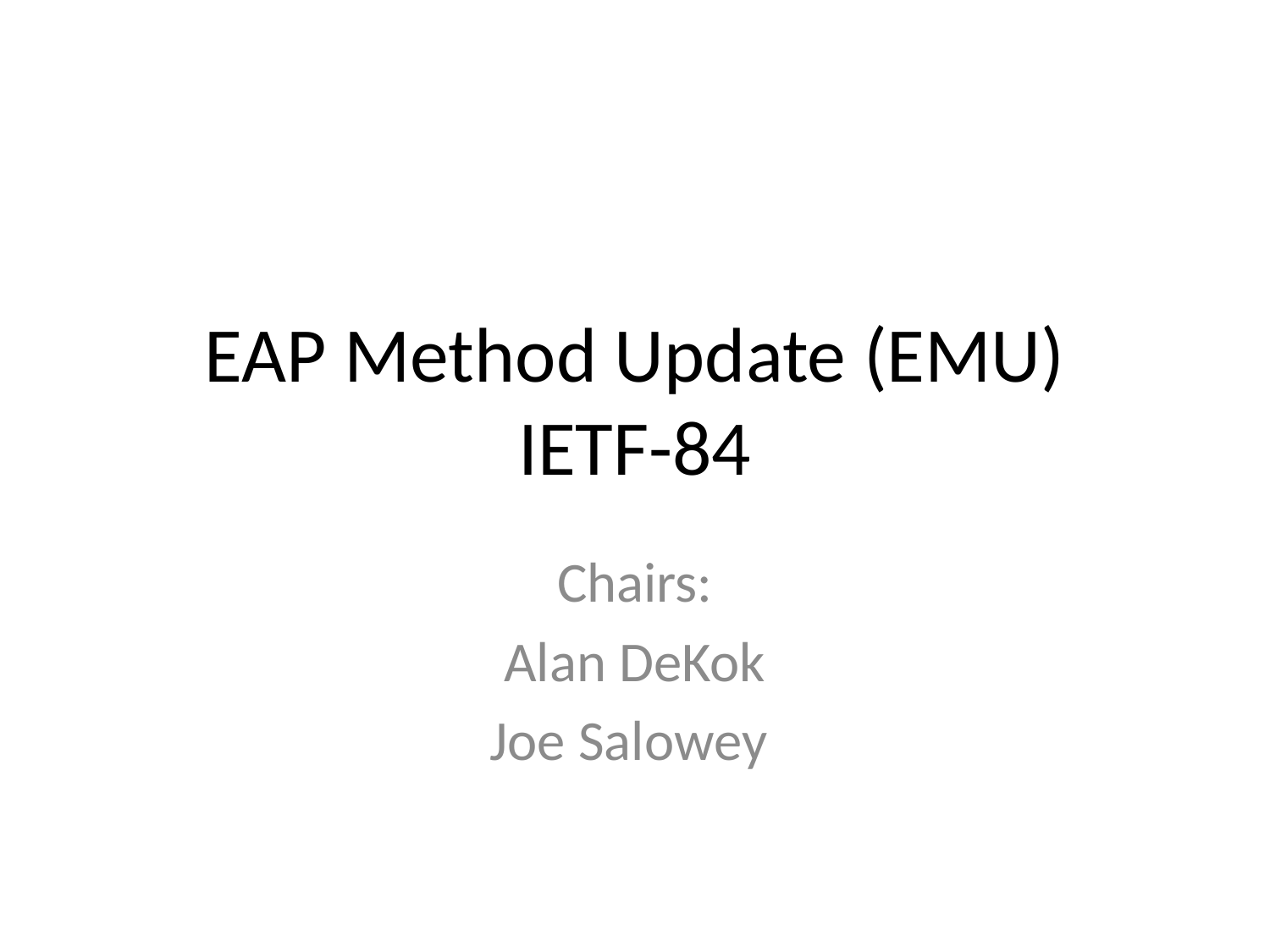

# EAP Method Update (EMU) IETF-84
Chairs:
Alan DeKok
Joe Salowey